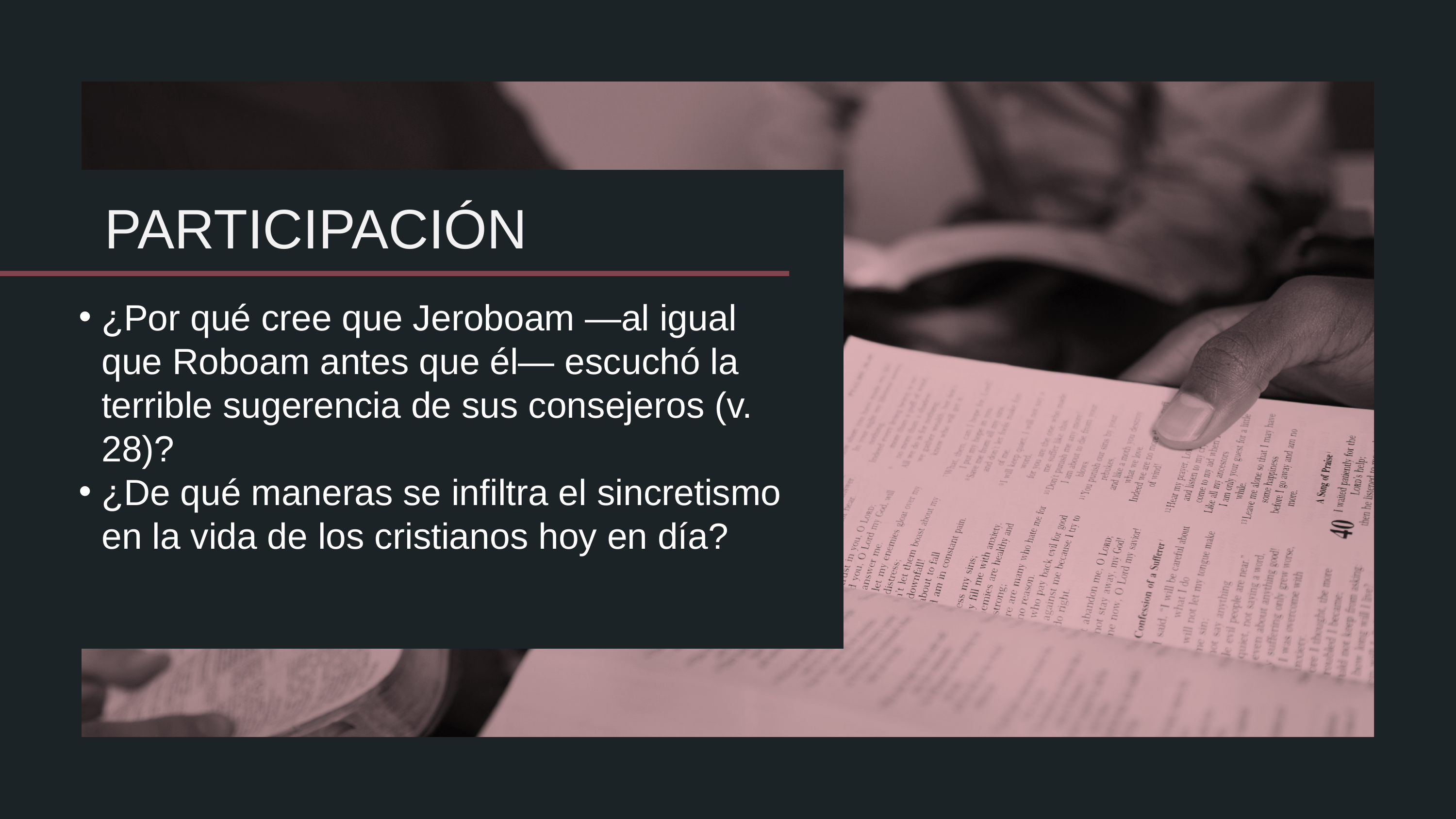

¿Por qué cree que Jeroboam —al igual que Roboam antes que él— escuchó la terrible sugerencia de sus consejeros (v. 28)?
¿De qué maneras se infiltra el sincretismo en la vida de los cristianos hoy en día?